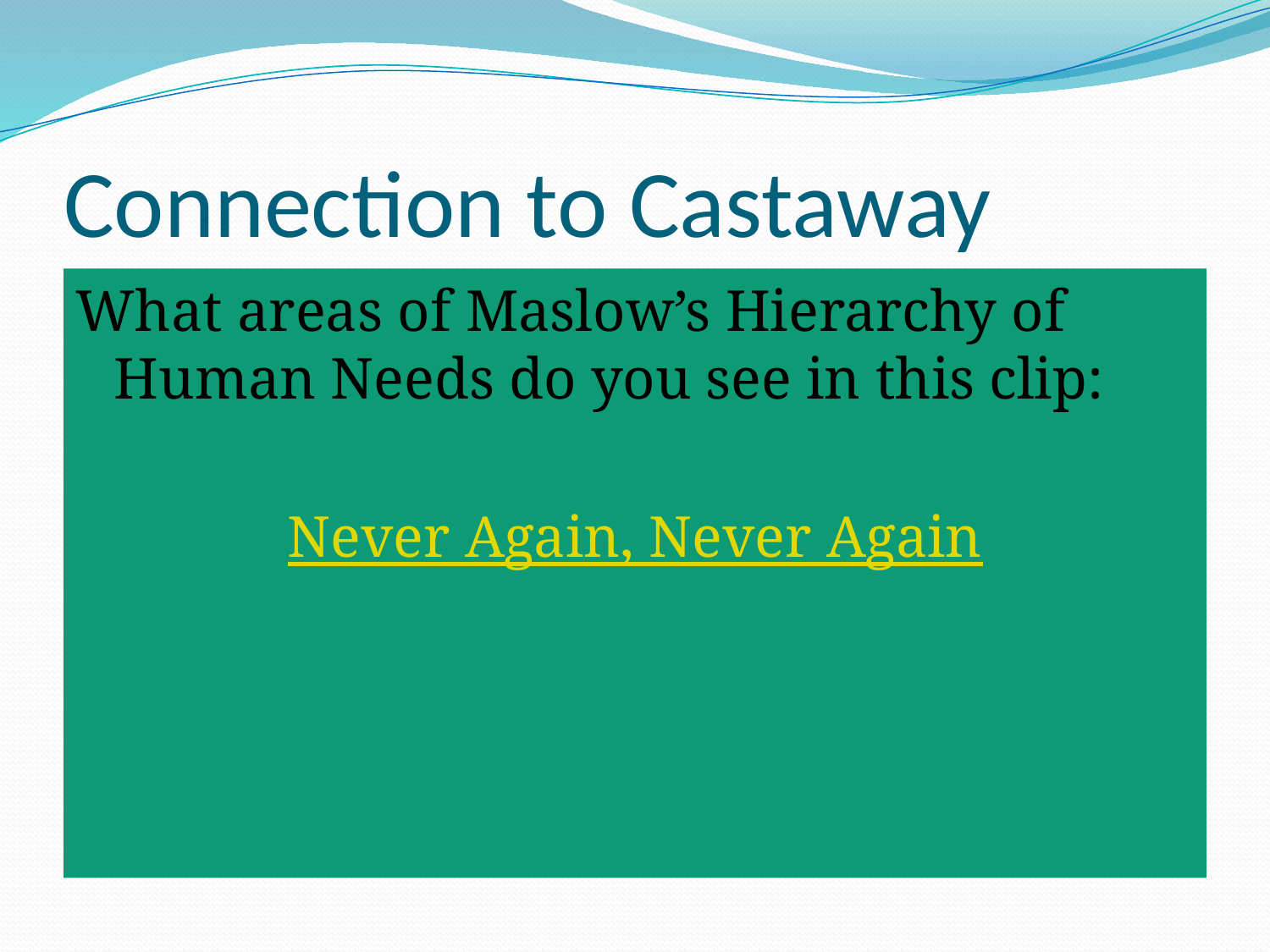

# Connection to Castaway
What areas of Maslow’s Hierarchy of Human Needs do you see in this clip:

Never Again, Never Again